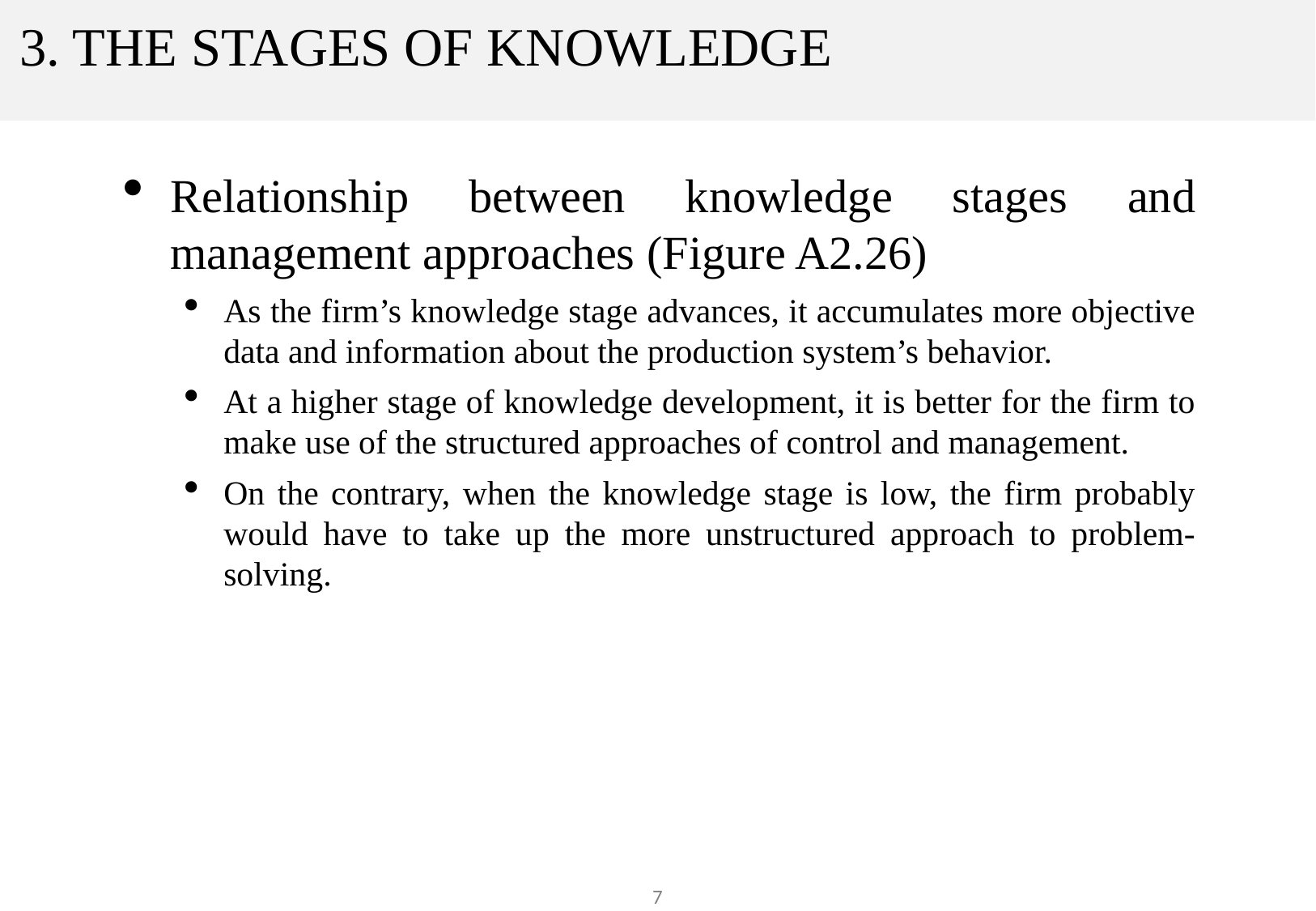

# 3. THE STAGES OF KNOWLEDGE
Relationship between knowledge stages and management approaches (Figure A2.26)
As the firm’s knowledge stage advances, it accumulates more objective data and information about the production system’s behavior.
At a higher stage of knowledge development, it is better for the firm to make use of the structured approaches of control and management.
On the contrary, when the knowledge stage is low, the firm probably would have to take up the more unstructured approach to problem-solving.